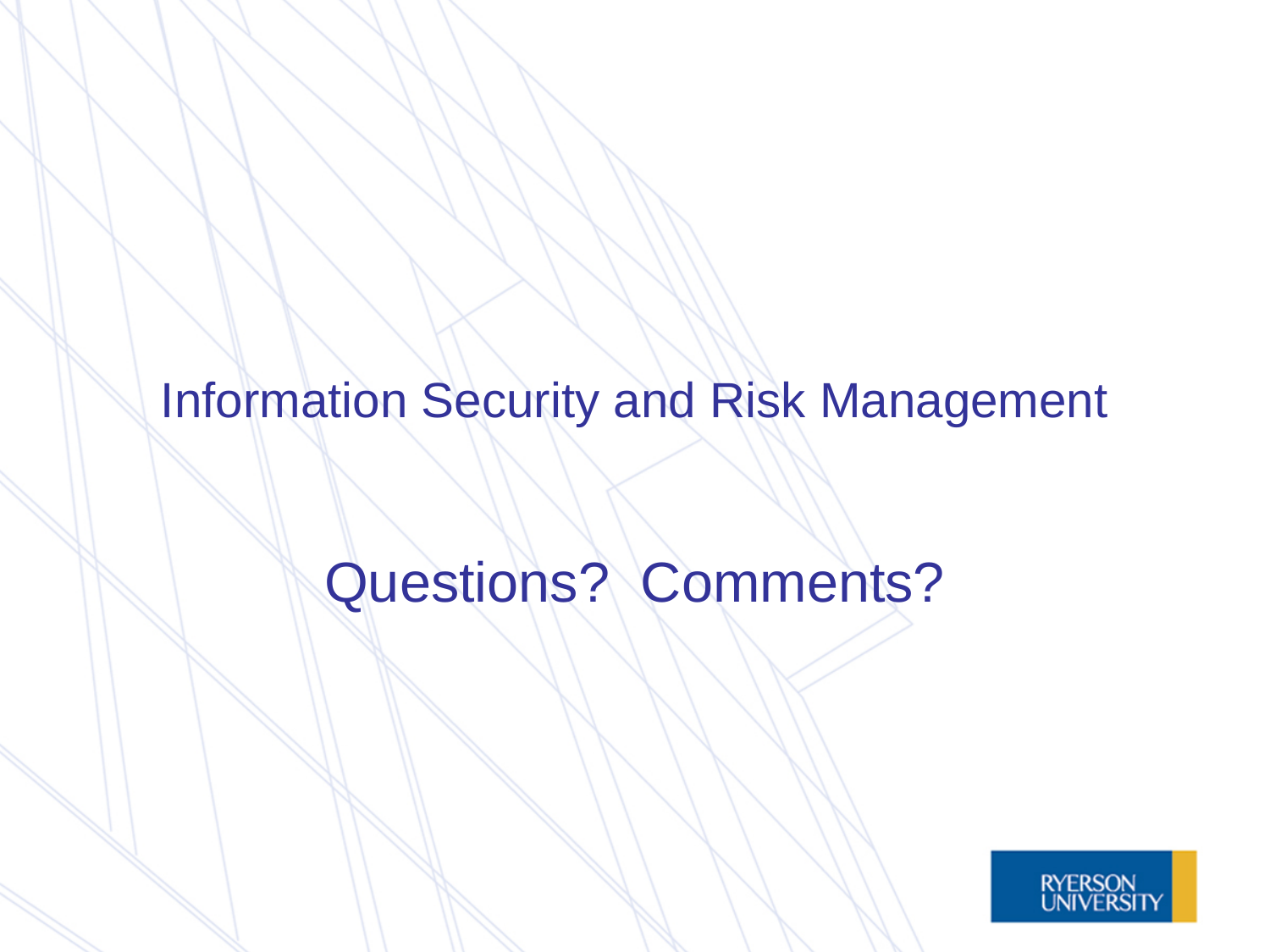

# Information Security and Risk Management
Questions?  Comments?